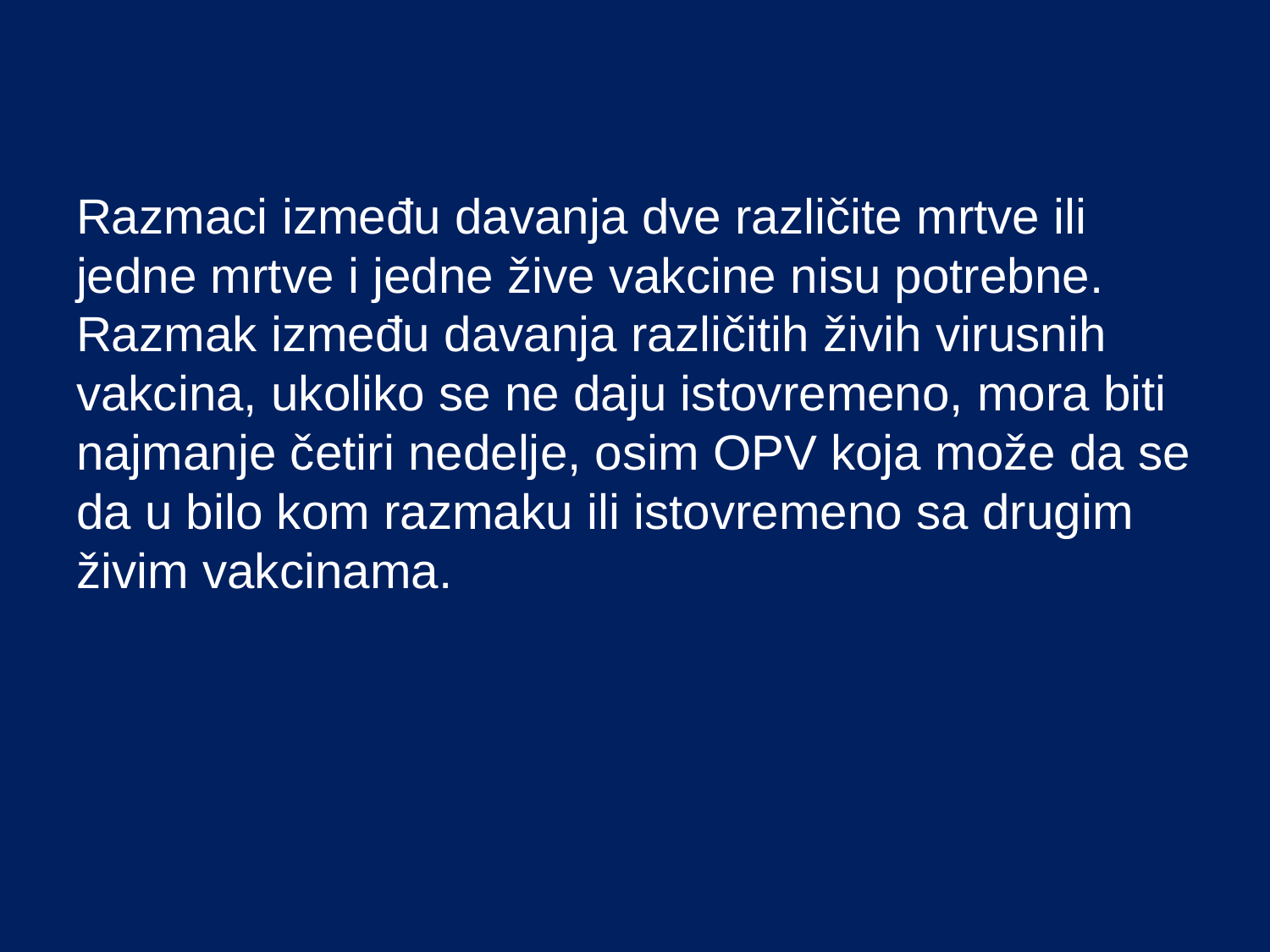

# Razmaci između davanja dve različite mrtve ili jedne mrtve i jedne žive vakcine nisu potrebne. Razmak između davanja različitih živih virusnih vakcina, ukoliko se ne daju istovremeno, mora biti najmanje četiri nedelje, osim OPV koja može da se da u bilo kom razmaku ili istovremeno sa drugim živim vakcinama.